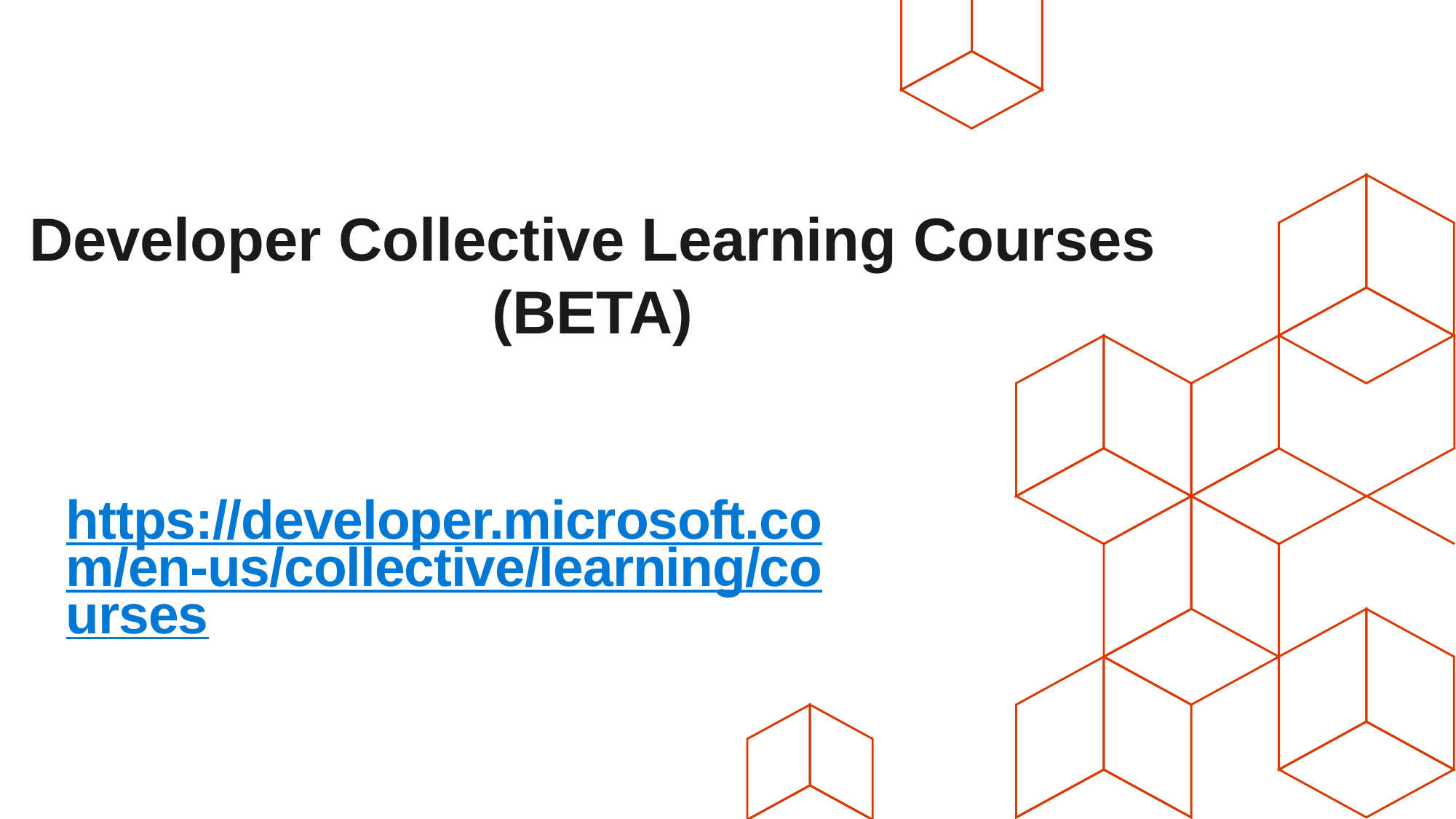

Developer Collective Learning Courses
(BETA)
# https://developer.microsoft.com/en-us/collective/learning/courses